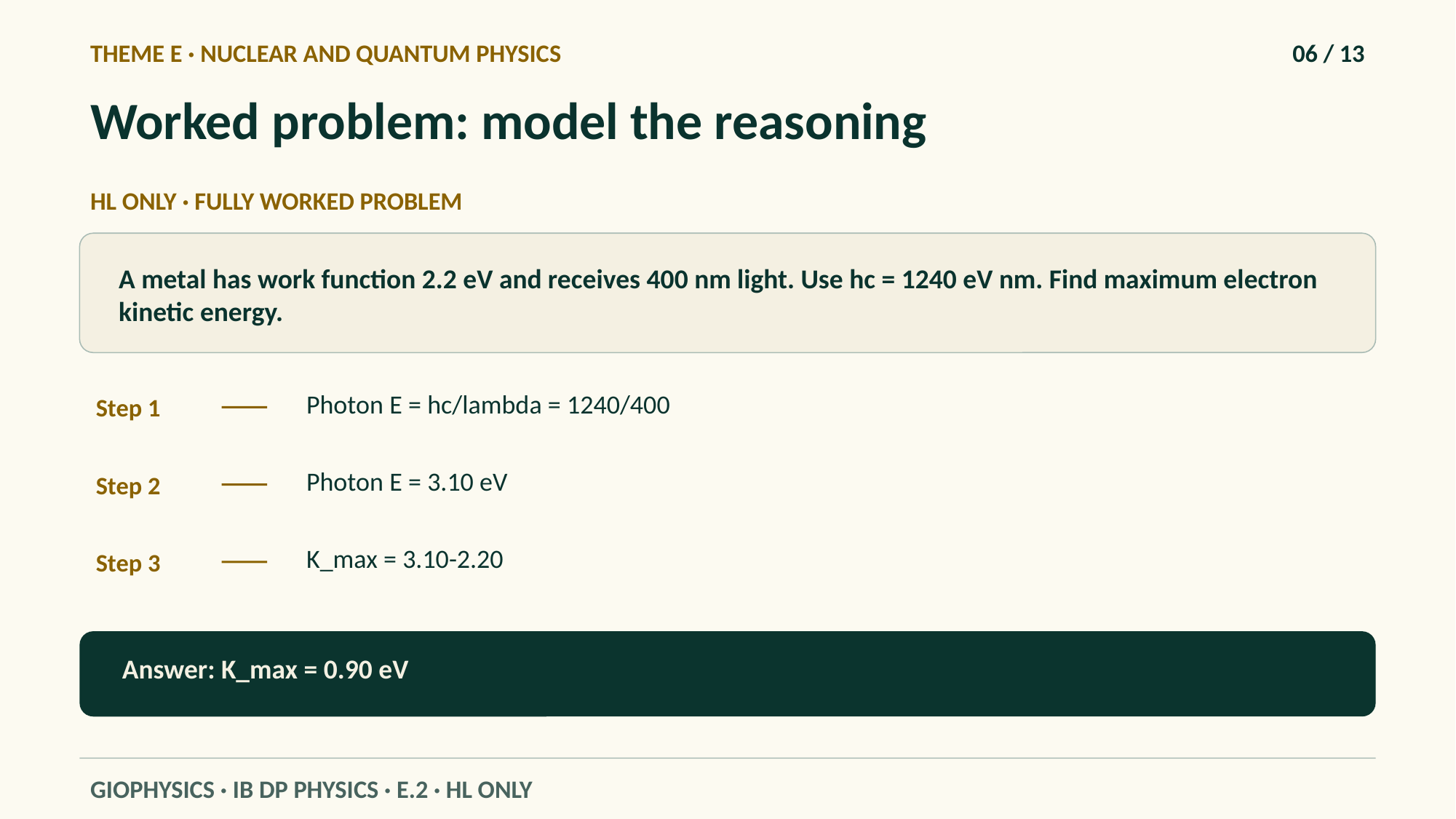

THEME E · NUCLEAR AND QUANTUM PHYSICS
06 / 13
Worked problem: model the reasoning
HL ONLY · FULLY WORKED PROBLEM

A metal has work function 2.2 eV and receives 400 nm light. Use hc = 1240 eV nm. Find maximum electron kinetic energy.
Photon E = hc/lambda = 1240/400
Step 1

Photon E = 3.10 eV
Step 2

K_max = 3.10-2.20
Step 3

Answer: K_max = 0.90 eV

GIOPHYSICS · IB DP PHYSICS · E.2 · HL ONLY